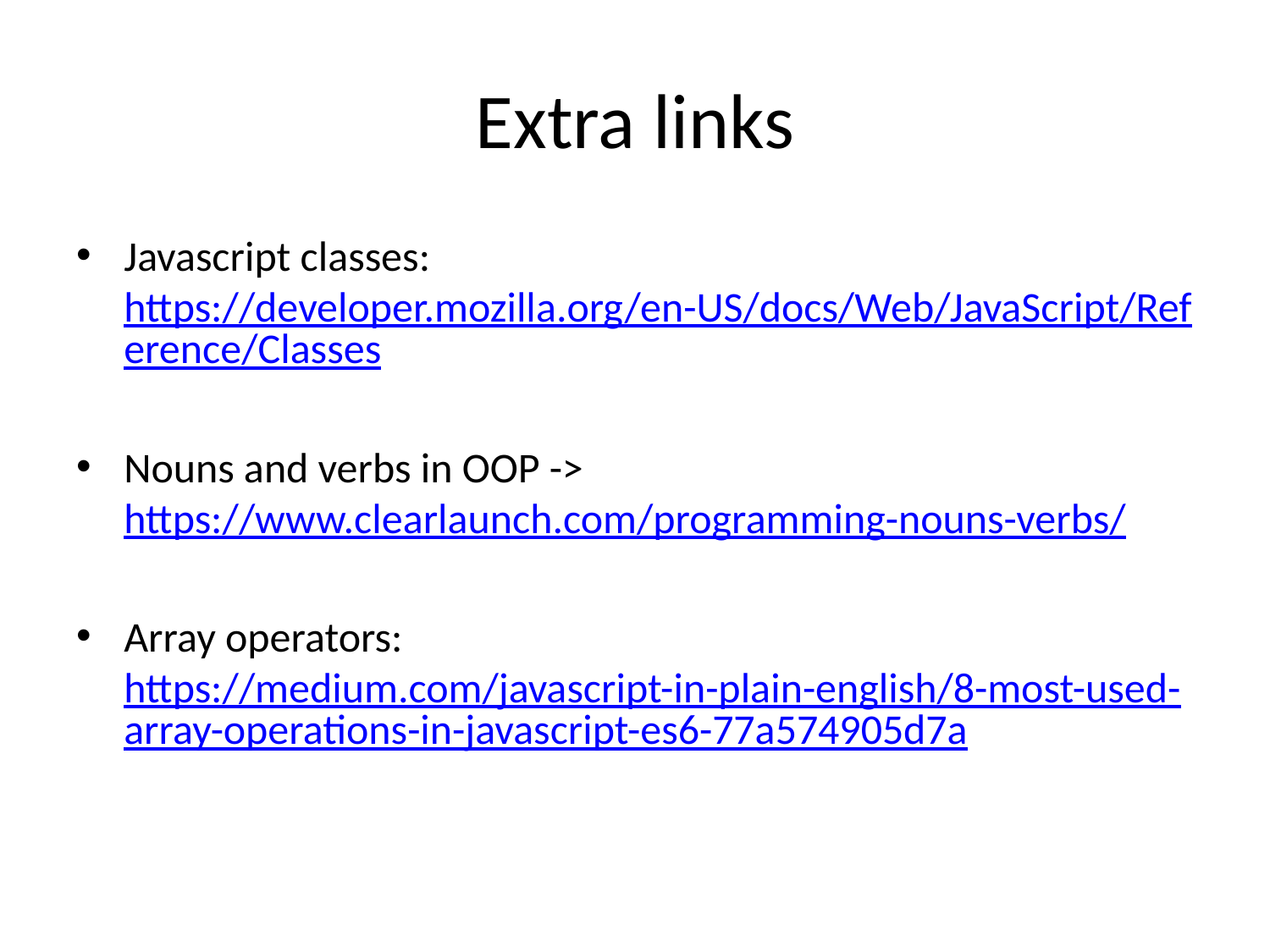

# Extra links
Javascript classes: https://developer.mozilla.org/en-US/docs/Web/JavaScript/Reference/Classes

Nouns and verbs in OOP -> https://www.clearlaunch.com/programming-nouns-verbs/

Array operators: https://medium.com/javascript-in-plain-english/8-most-used-array-operations-in-javascript-es6-77a574905d7a